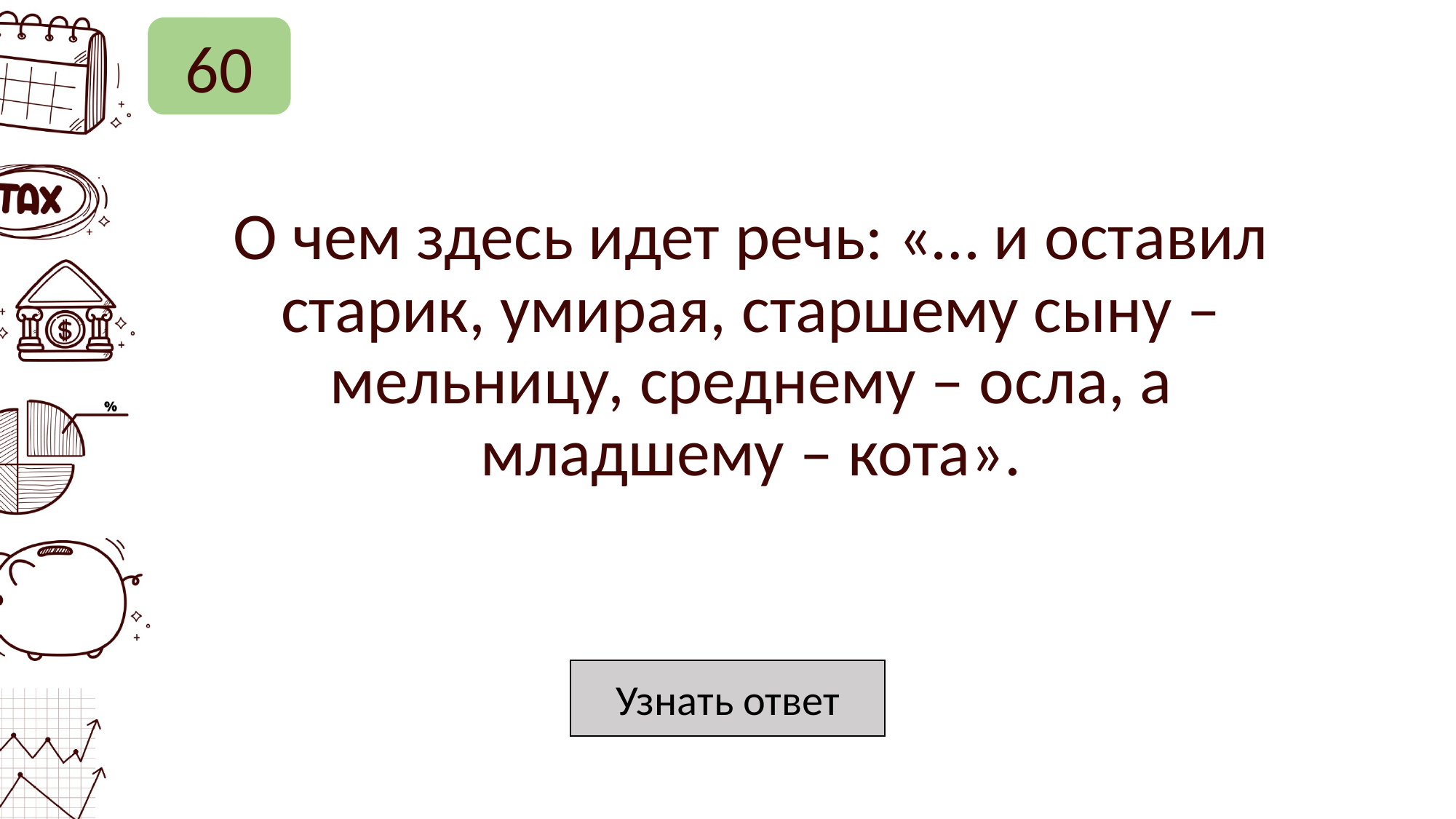

60
# О чем здесь идет речь: «… и оставил старик, умирая, старшему сыну – мельницу, среднему – осла, а младшему – кота».